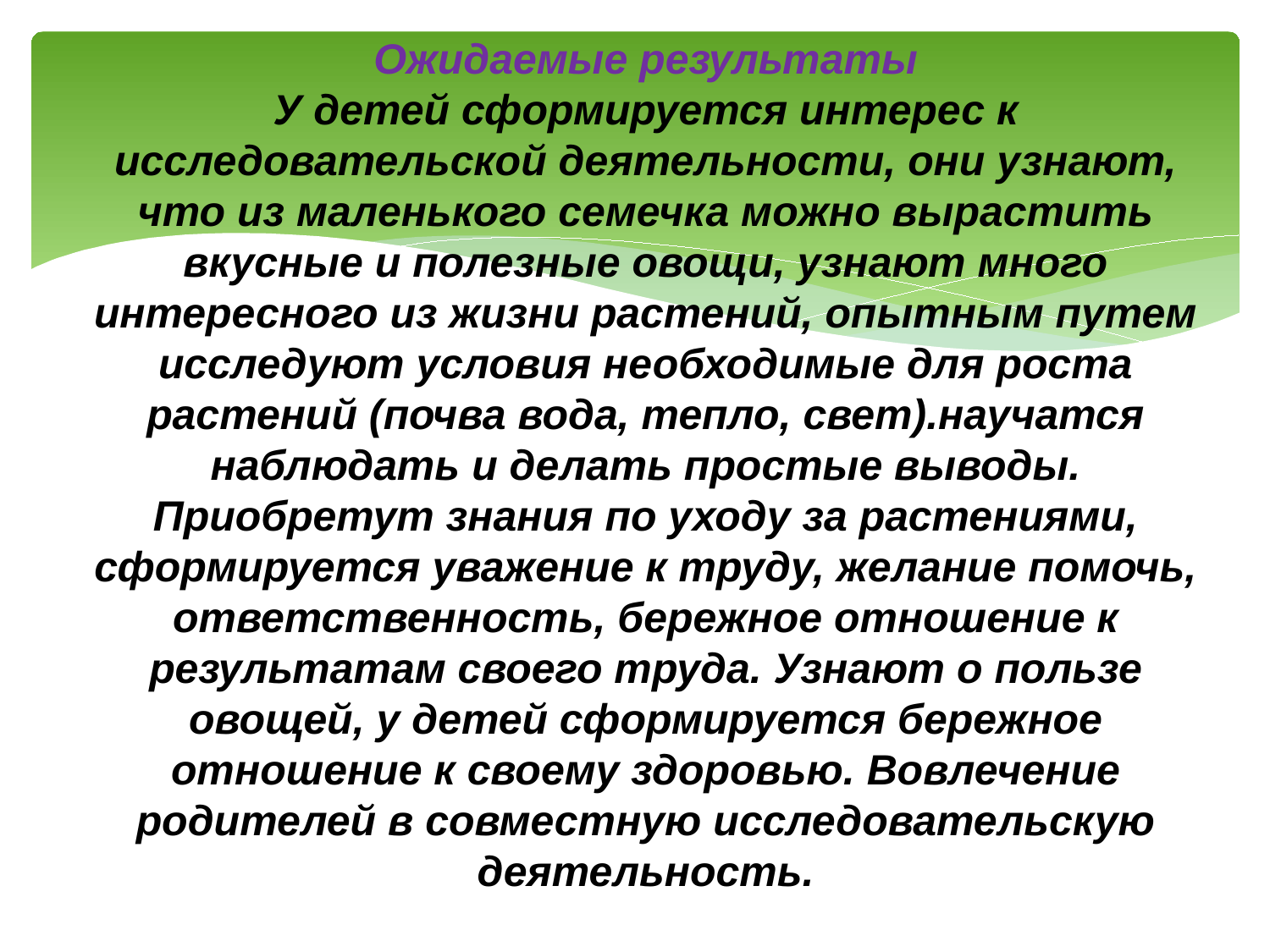

# Ожидаемые результаты У детей сформируется интерес к исследовательской деятельности, они узнают, что из маленького семечка можно вырастить вкусные и полезные овощи, узнают много интересного из жизни растений, опытным путем исследуют условия необходимые для роста растений (почва вода, тепло, свет).научатся наблюдать и делать простые выводы. Приобретут знания по уходу за растениями, сформируется уважение к труду, желание помочь, ответственность, бережное отношение к результатам своего труда. Узнают о пользе овощей, у детей сформируется бережное отношение к своему здоровью. Вовлечение родителей в совместную исследовательскую деятельность.